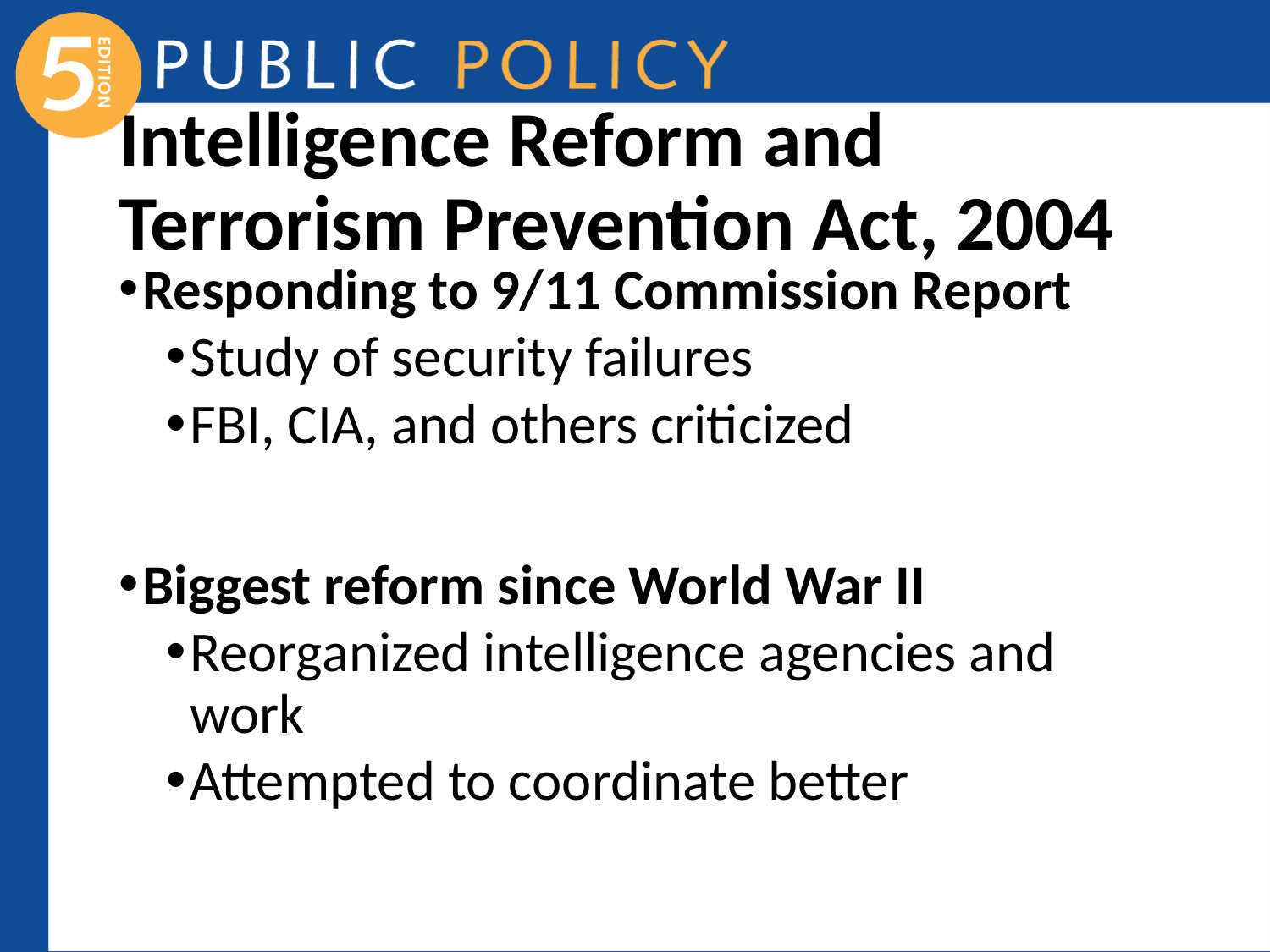

# Intelligence Reform and Terrorism Prevention Act, 2004
Responding to 9/11 Commission Report
Study of security failures
FBI, CIA, and others criticized

Biggest reform since World War II
Reorganized intelligence agencies and work
Attempted to coordinate better